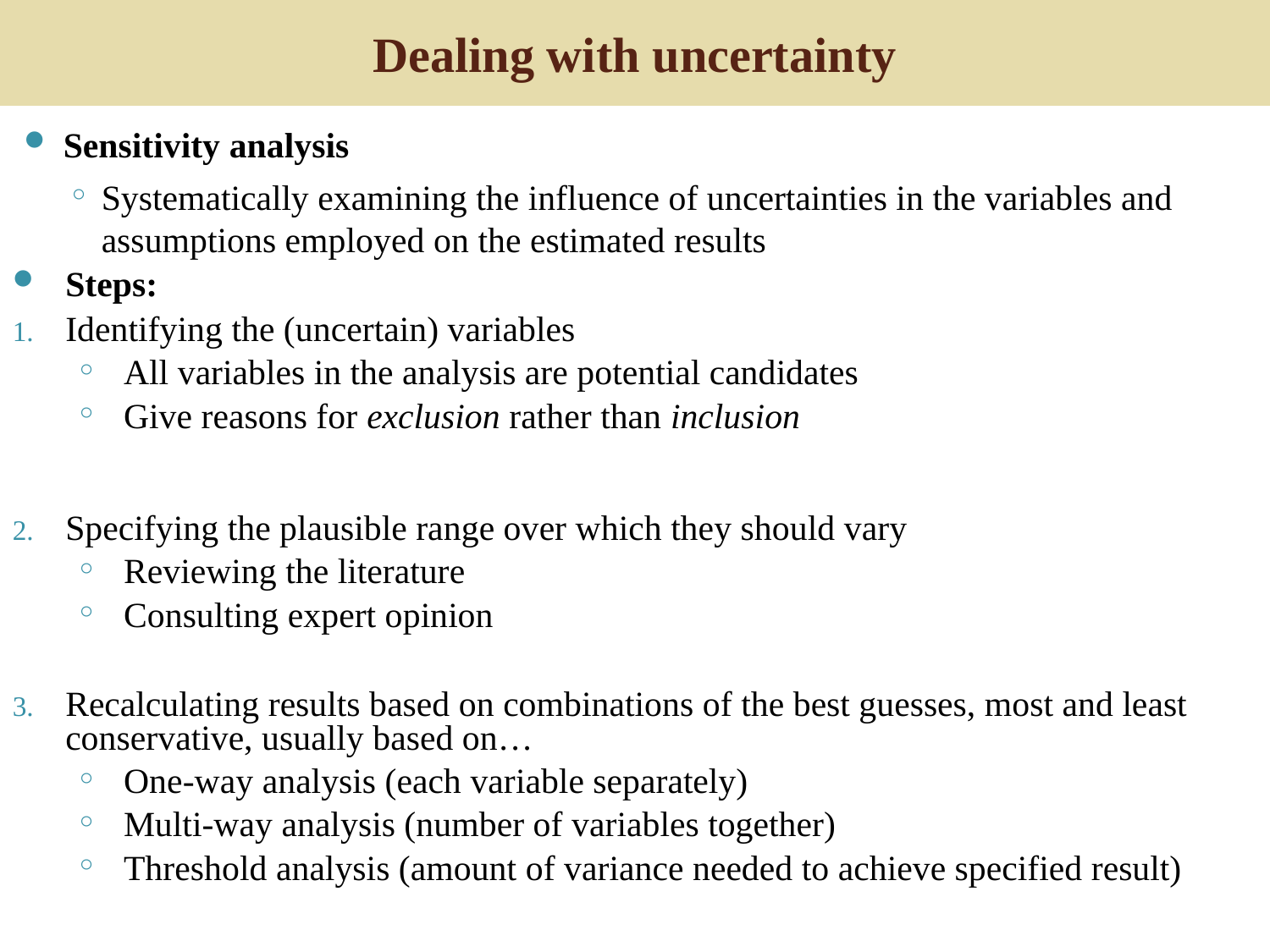

# Dealing with uncertainty
Sensitivity analysis
Systematically examining the influence of uncertainties in the variables and assumptions employed on the estimated results
Steps:
Identifying the (uncertain) variables
All variables in the analysis are potential candidates
Give reasons for exclusion rather than inclusion

Specifying the plausible range over which they should vary
Reviewing the literature
Consulting expert opinion

Recalculating results based on combinations of the best guesses, most and least conservative, usually based on…
One-way analysis (each variable separately)
Multi-way analysis (number of variables together)
Threshold analysis (amount of variance needed to achieve specified result)